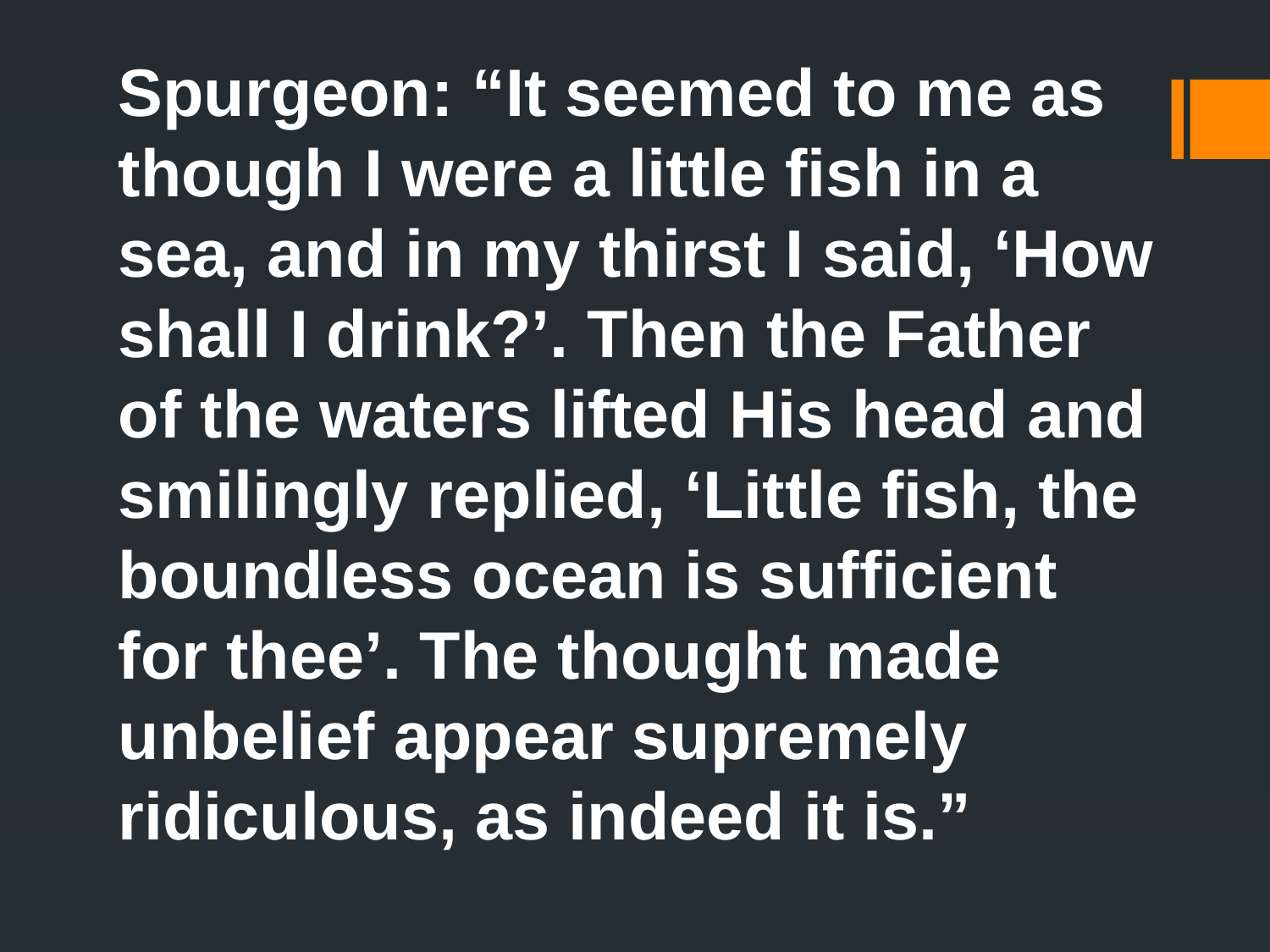

Spurgeon: “It seemed to me as though I were a little fish in a sea, and in my thirst I said, ‘How shall I drink?’. Then the Father of the waters lifted His head and smilingly replied, ‘Little fish, the boundless ocean is sufficient for thee’. The thought made unbelief appear supremely ridiculous, as indeed it is.”